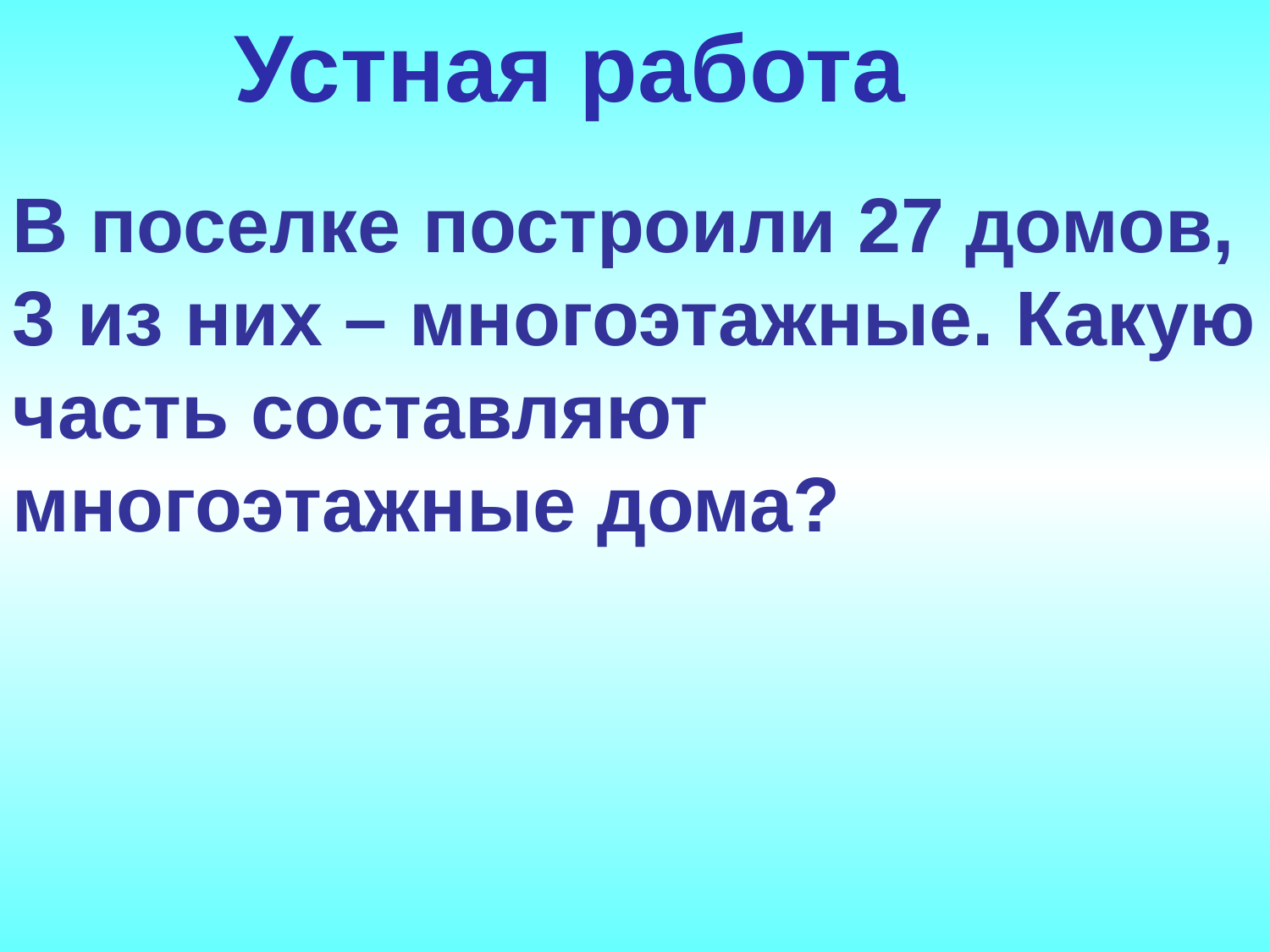

Устная работа
В поселке построили 27 домов, 3 из них – многоэтажные. Какую часть составляют многоэтажные дома?